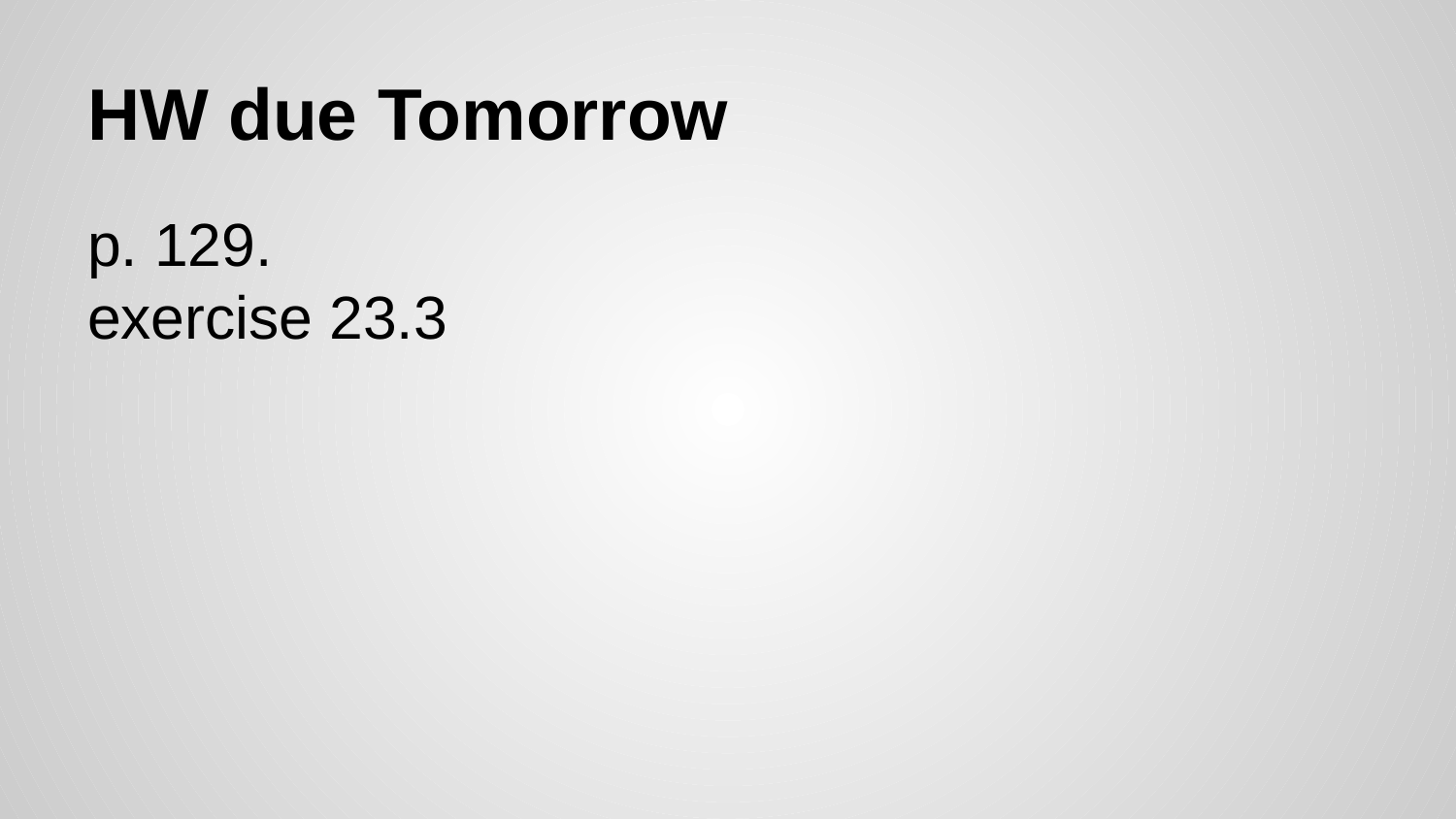

# HW due Tomorrow
p. 129.
exercise 23.3